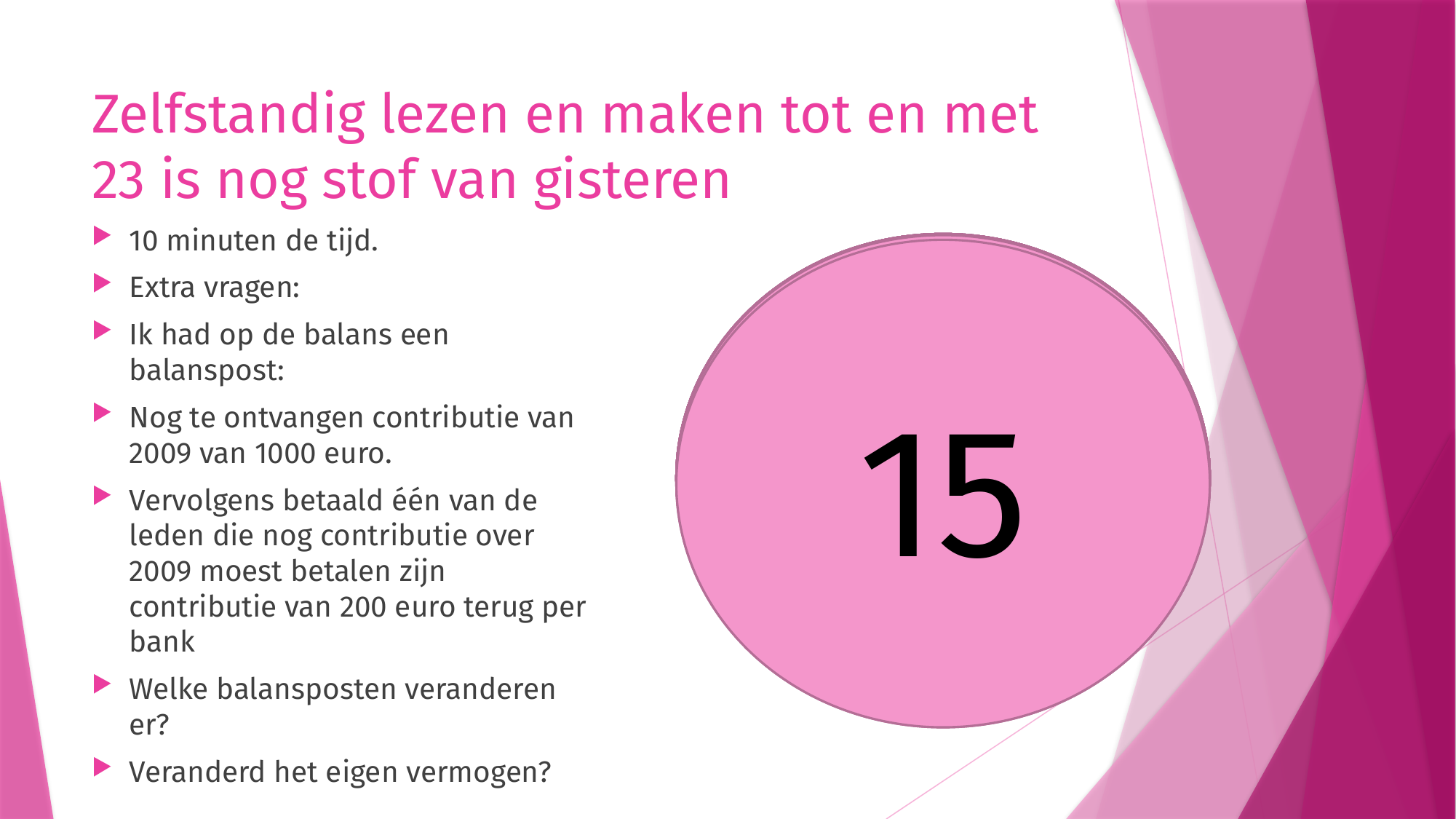

# Zelfstandig lezen en maken tot en met 23 is nog stof van gisteren
10 minuten de tijd.
Extra vragen:
Ik had op de balans een balanspost:
Nog te ontvangen contributie van 2009 van 1000 euro.
Vervolgens betaald één van de leden die nog contributie over 2009 moest betalen zijn contributie van 200 euro terug per bank
Welke balansposten veranderen er?
Veranderd het eigen vermogen?

10
9
8
5
6
7
4
3
1
2
14
13
11
15
12